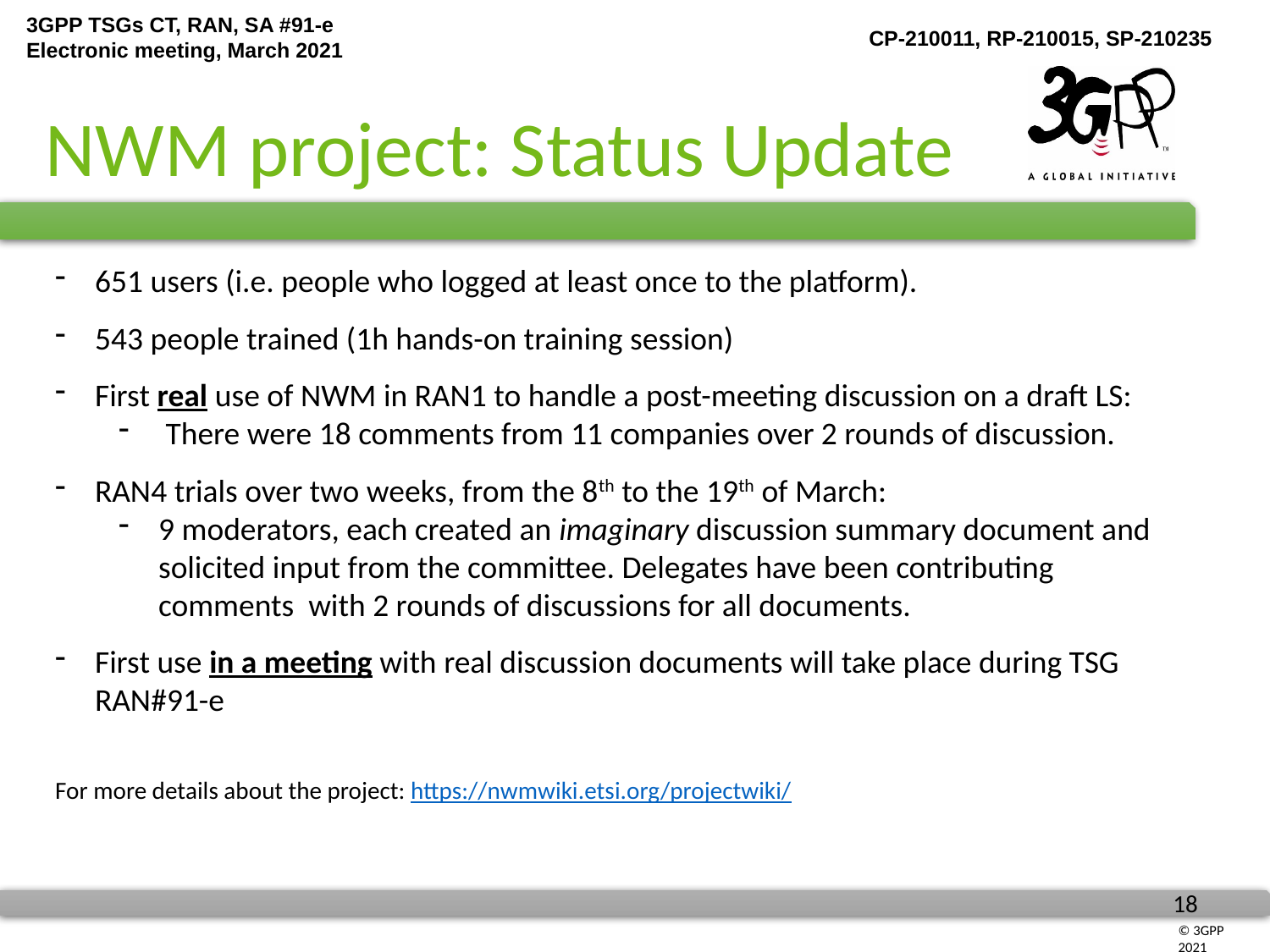

# NWM project: Status Update
651 users (i.e. people who logged at least once to the platform).

543 people trained (1h hands-on training session)

First real use of NWM in RAN1 to handle a post-meeting discussion on a draft LS:
 There were 18 comments from 11 companies over 2 rounds of discussion.

RAN4 trials over two weeks, from the 8th to the 19th of March:
9 moderators, each created an imaginary discussion summary document and solicited input from the committee. Delegates have been contributing comments  with 2 rounds of discussions for all documents.

First use in a meeting with real discussion documents will take place during TSG RAN#91-e

For more details about the project: https://nwmwiki.etsi.org/projectwiki/